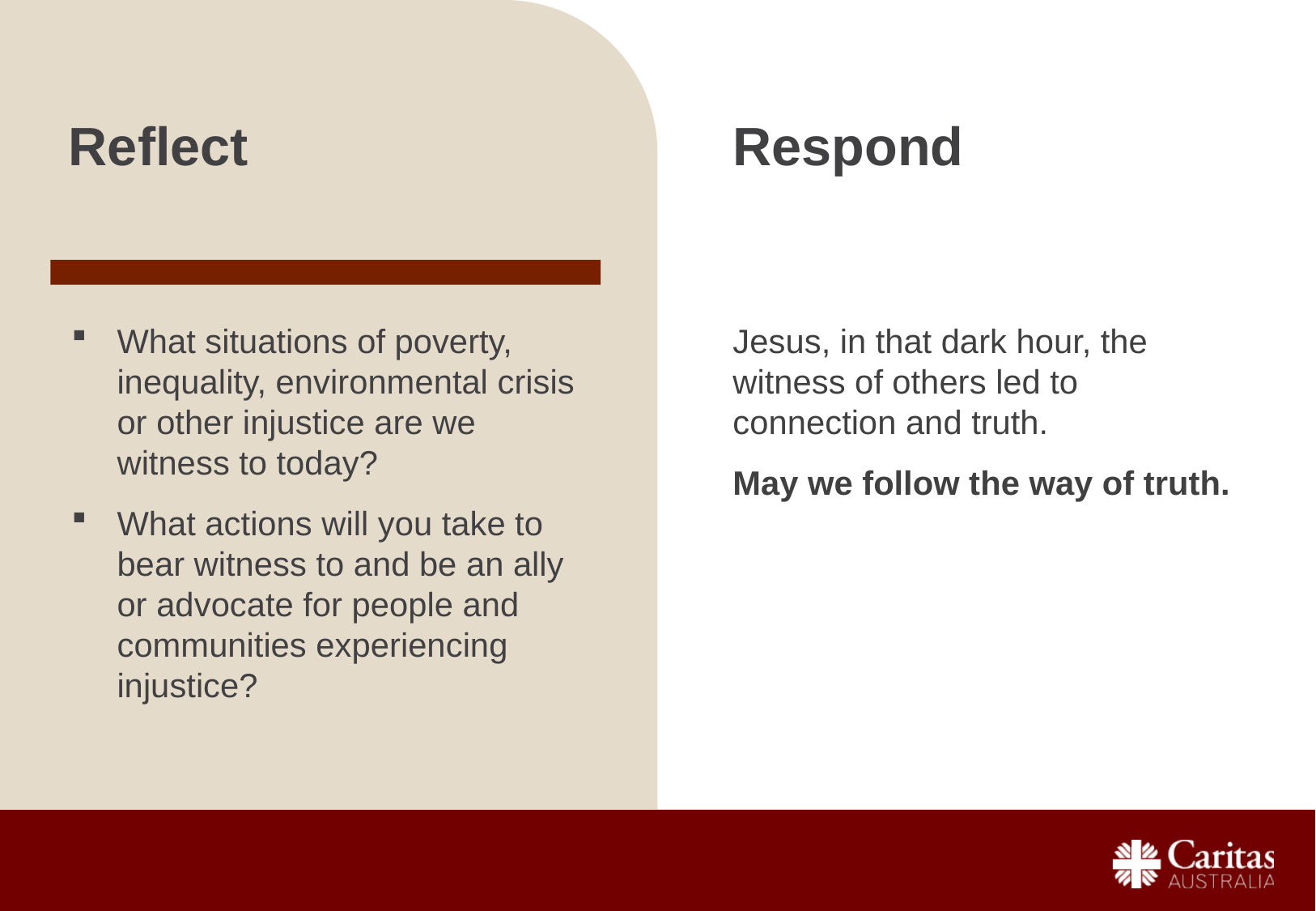

Respond
Reflect

What situations of poverty, inequality, environmental crisis or other injustice are we witness to today?
What actions will you take to bear witness to and be an ally or advocate for people and communities experiencing injustice?
Jesus, in that dark hour, the witness of others led to connection and truth.
May we follow the way of truth.